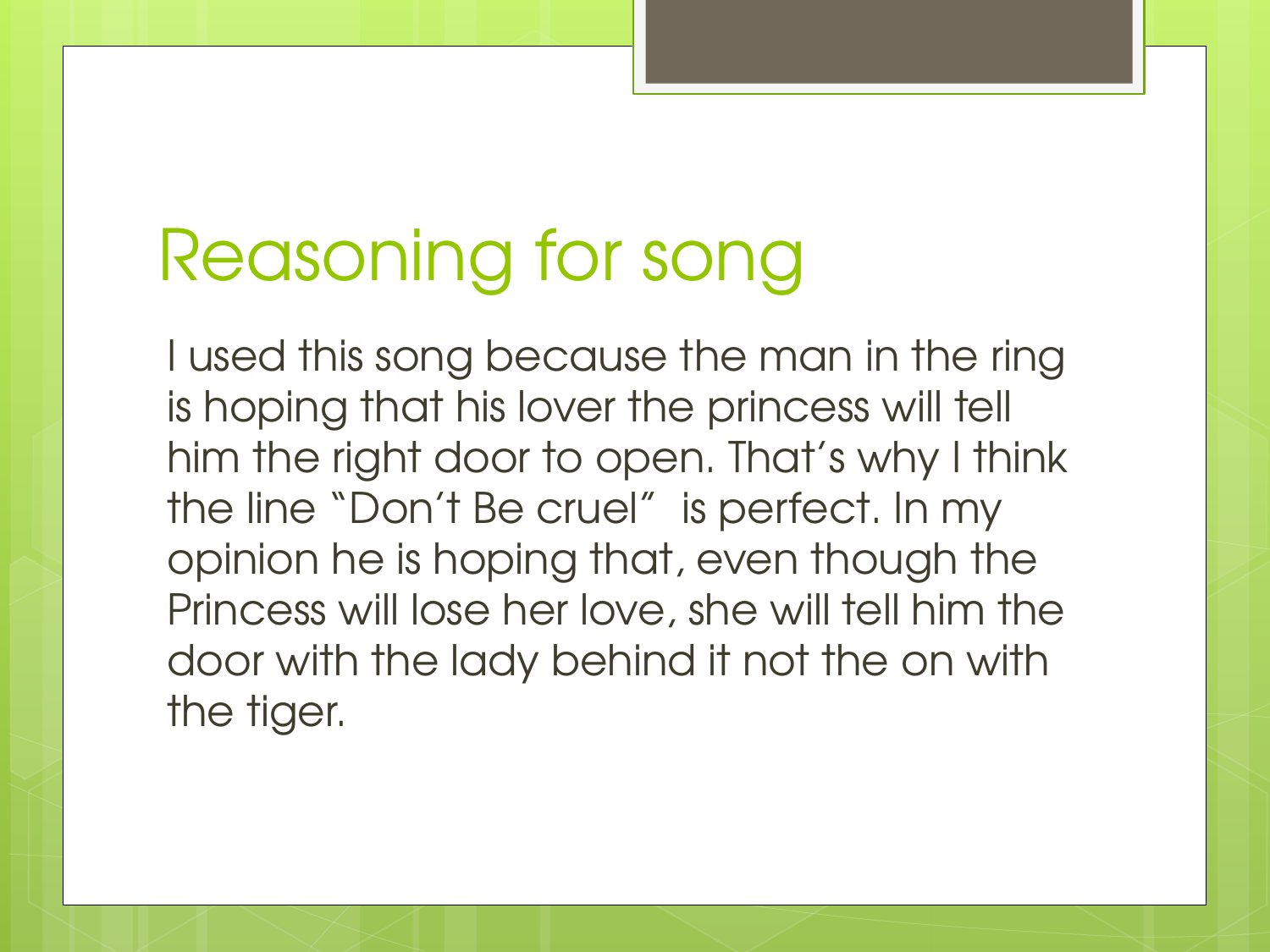

# Reasoning for song
I used this song because the man in the ring is hoping that his lover the princess will tell him the right door to open. That’s why I think the line “Don’t Be cruel”  is perfect. In my opinion he is hoping that, even though the Princess will lose her love, she will tell him the door with the lady behind it not the on with the tiger.